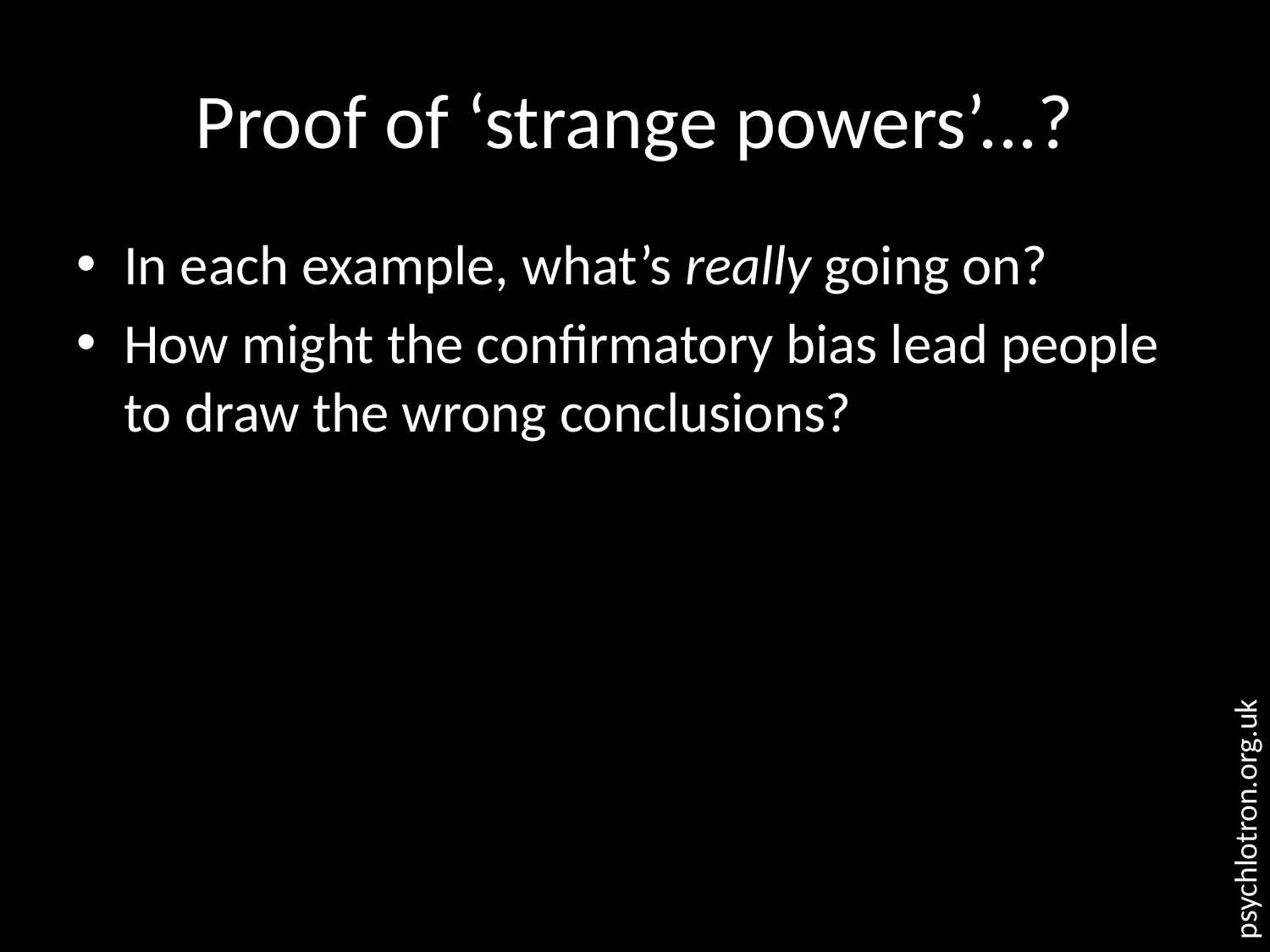

# Proof of ‘strange powers’...?
In each example, what’s really going on?
How might the confirmatory bias lead people to draw the wrong conclusions?